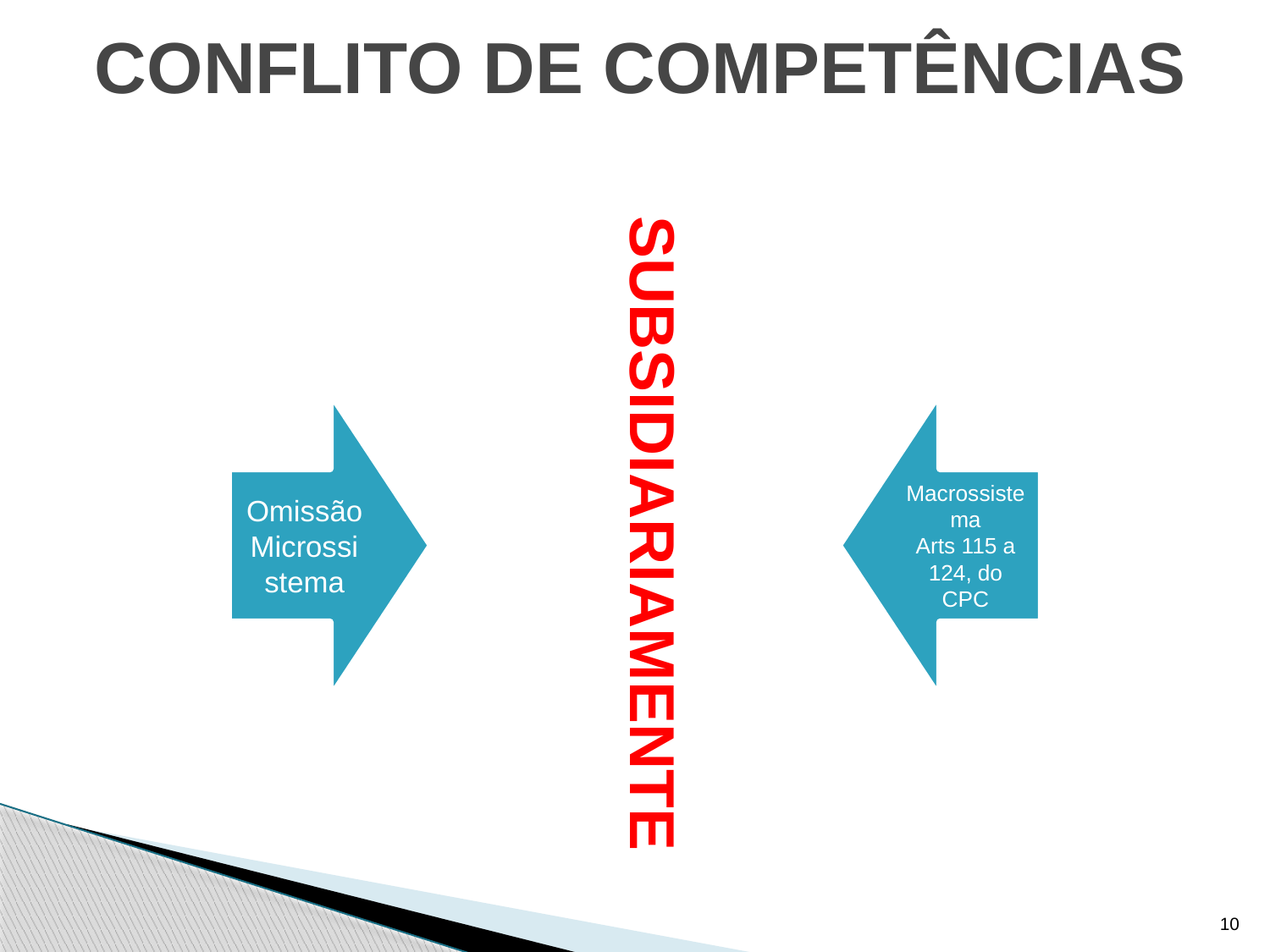

# CONFLITO DE COMPETÊNCIAS
Omissão Microssistema
Macrossistema
Arts 115 a 124, do CPC
SUBSIDIARIAMENTE
10